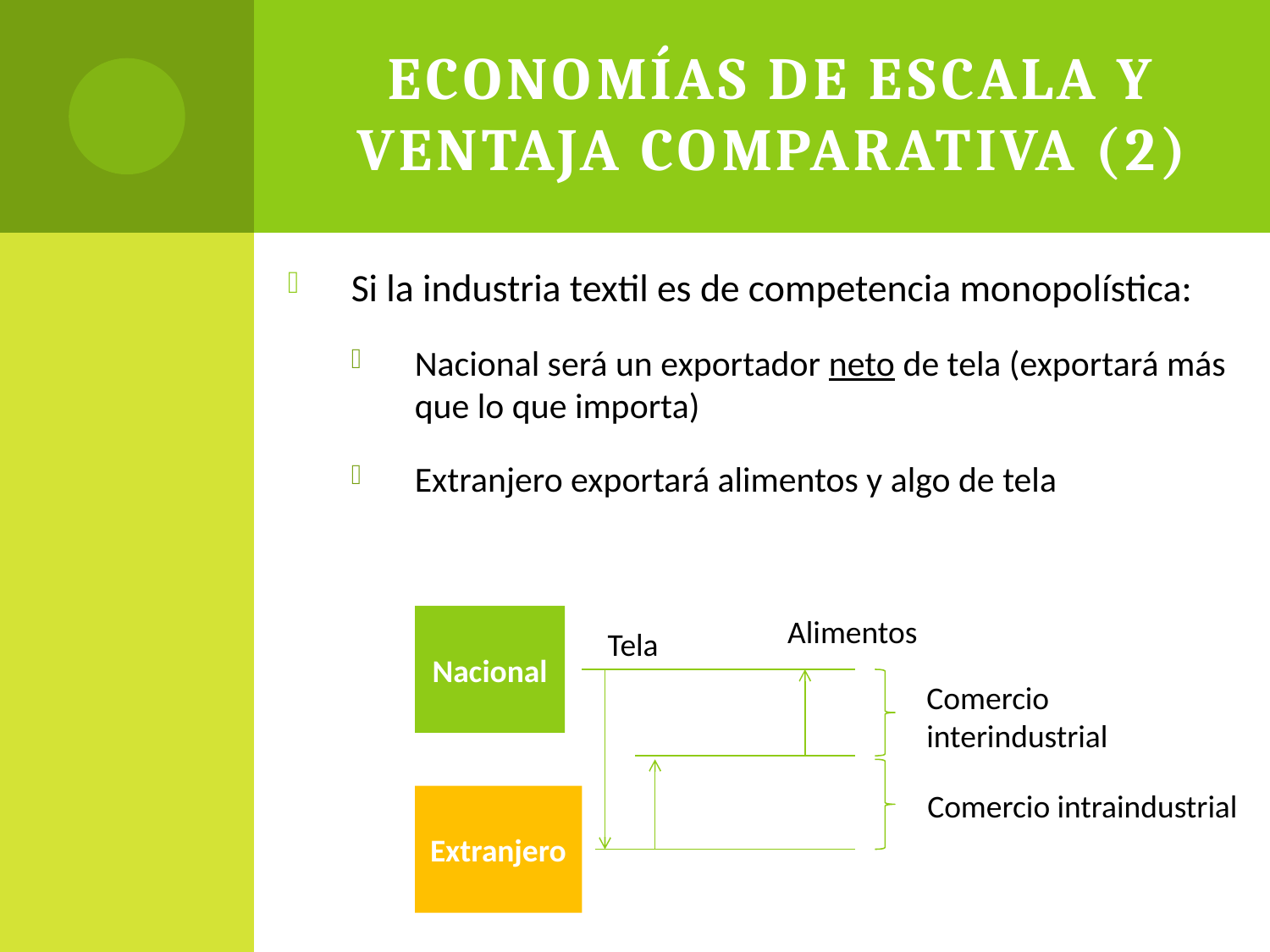

# Economías de escala y ventaja comparativa (2)
Si la industria textil es de competencia monopolística:
Nacional será un exportador neto de tela (exportará más que lo que importa)
Extranjero exportará alimentos y algo de tela

Nacional
Alimentos
Tela

Comercio interindustrial

Comercio intraindustrial
Extranjero